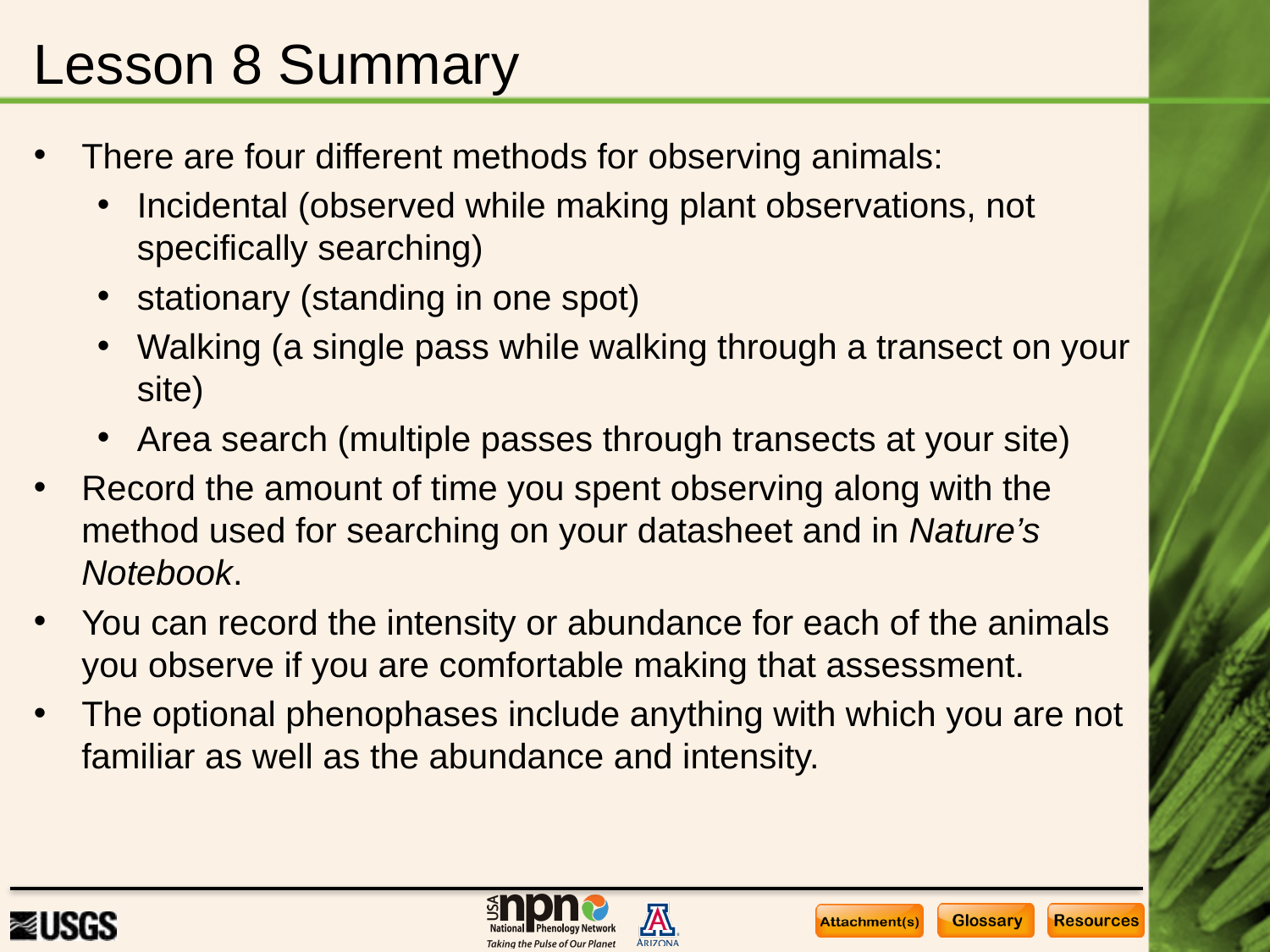

# Lesson 8 Summary
There are four different methods for observing animals:
Incidental (observed while making plant observations, not specifically searching)
stationary (standing in one spot)
Walking (a single pass while walking through a transect on your site)
Area search (multiple passes through transects at your site)
Record the amount of time you spent observing along with the method used for searching on your datasheet and in Nature’s Notebook.
You can record the intensity or abundance for each of the animals you observe if you are comfortable making that assessment.
The optional phenophases include anything with which you are not familiar as well as the abundance and intensity.